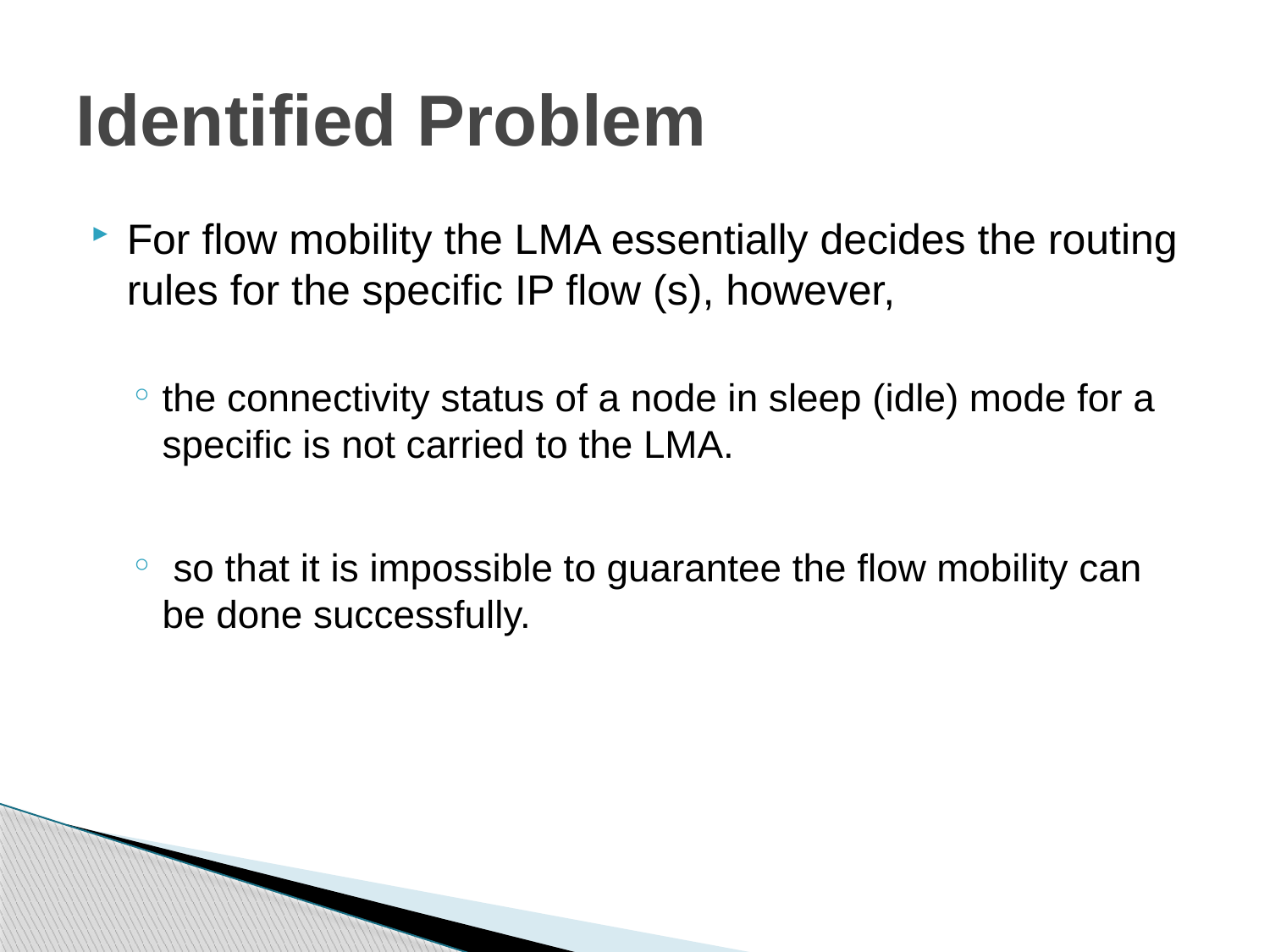

# Identified Problem
For flow mobility the LMA essentially decides the routing rules for the specific IP flow (s), however,

the connectivity status of a node in sleep (idle) mode for a specific is not carried to the LMA.

 so that it is impossible to guarantee the flow mobility can be done successfully.